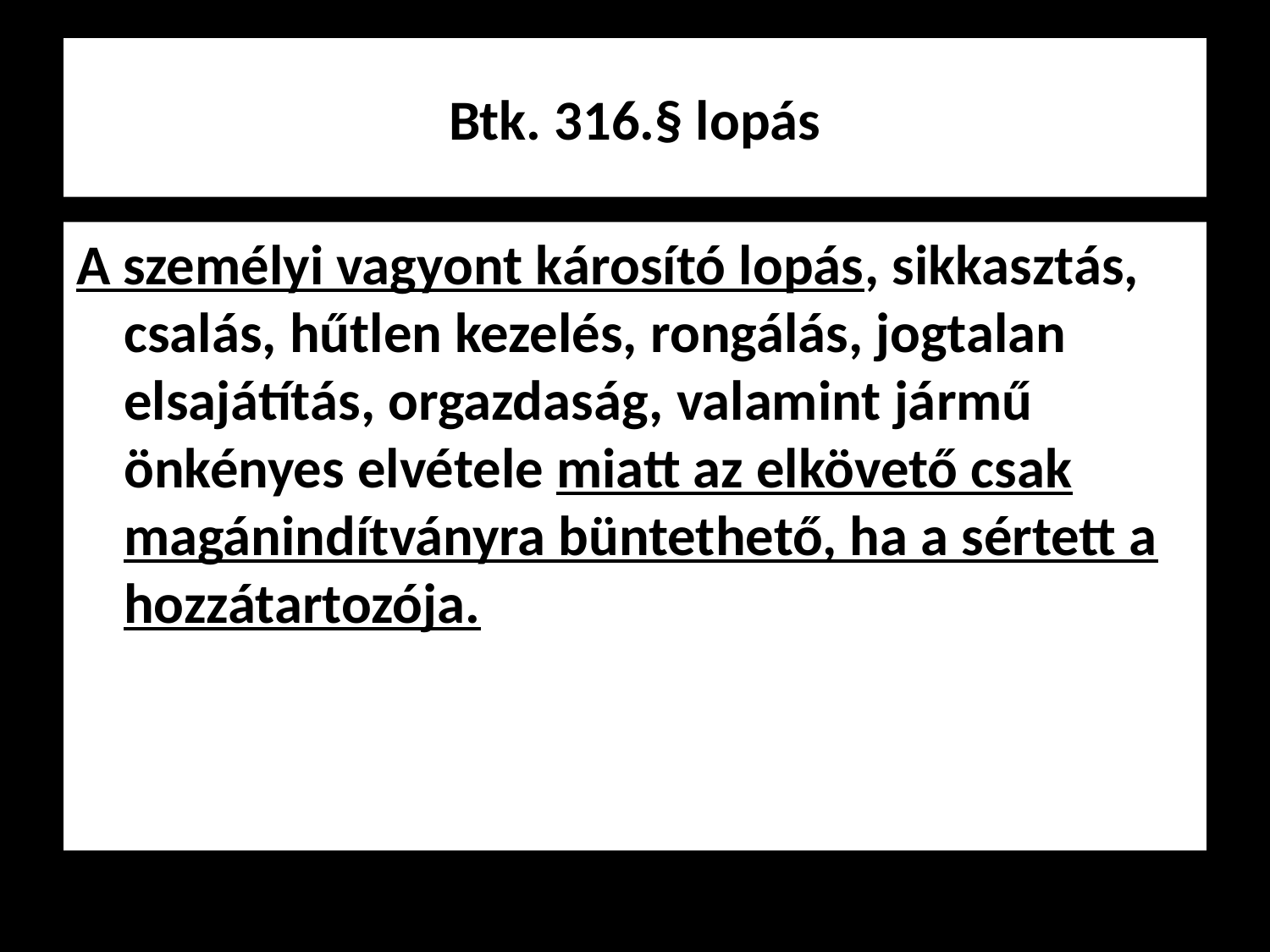

# Btk. 316.§ lopás
A személyi vagyont károsító lopás, sikkasztás, csalás, hűtlen kezelés, rongálás, jogtalan elsajátítás, orgazdaság, valamint jármű önkényes elvétele miatt az elkövető csak magánindítványra büntethető, ha a sértett a hozzátartozója.